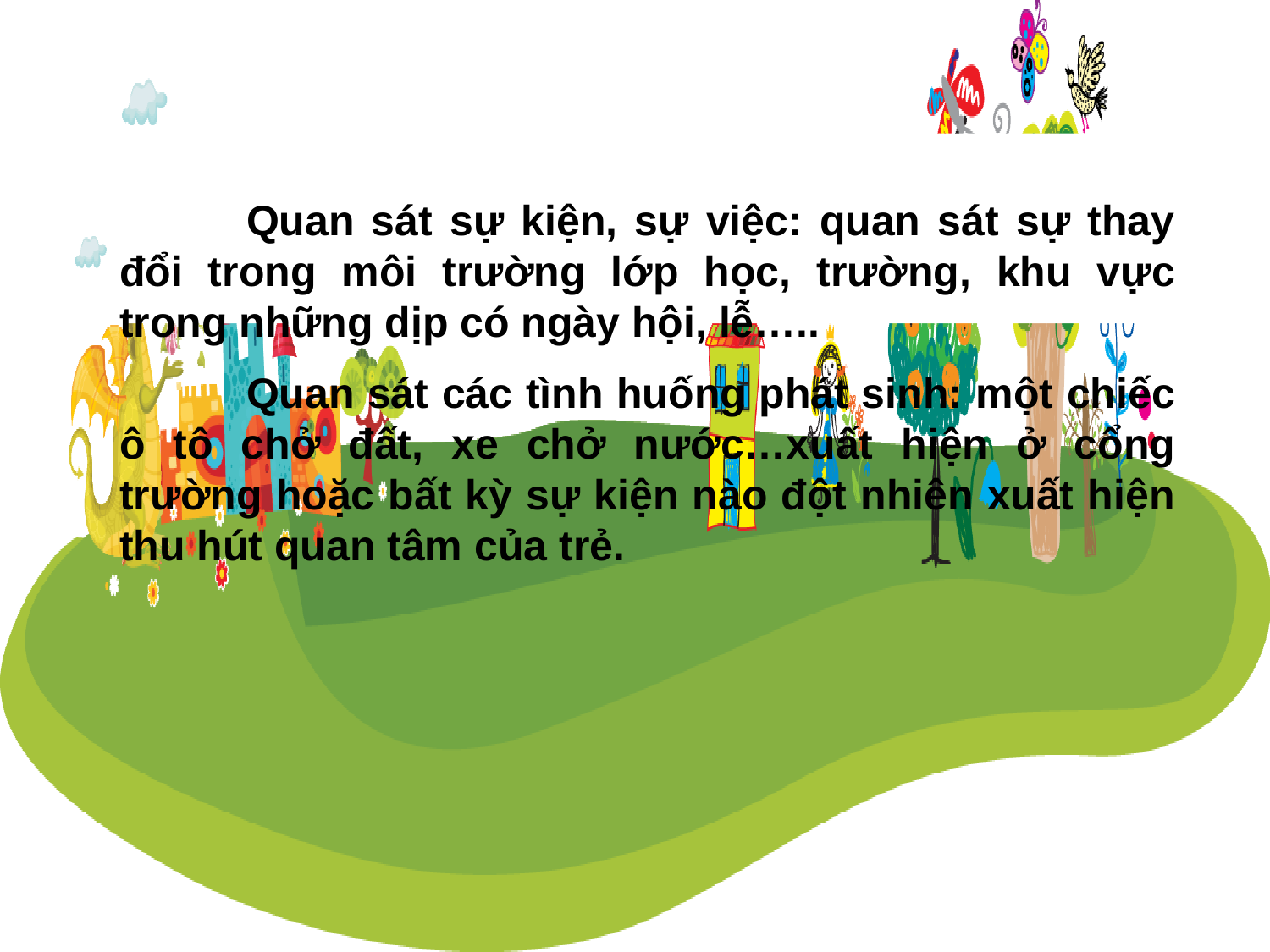

Quan sát sự kiện, sự việc: quan sát sự thay đổi trong môi trường lớp học, trường, khu vực trong những dịp có ngày hội, lễ…..
	Quan sát các tình huống phát sinh: một chiếc ô tô chở đất, xe chở nước…xuất hiện ở cổng trường hoặc bất kỳ sự kiện nào đột nhiên xuất hiện thu hút quan tâm của trẻ.